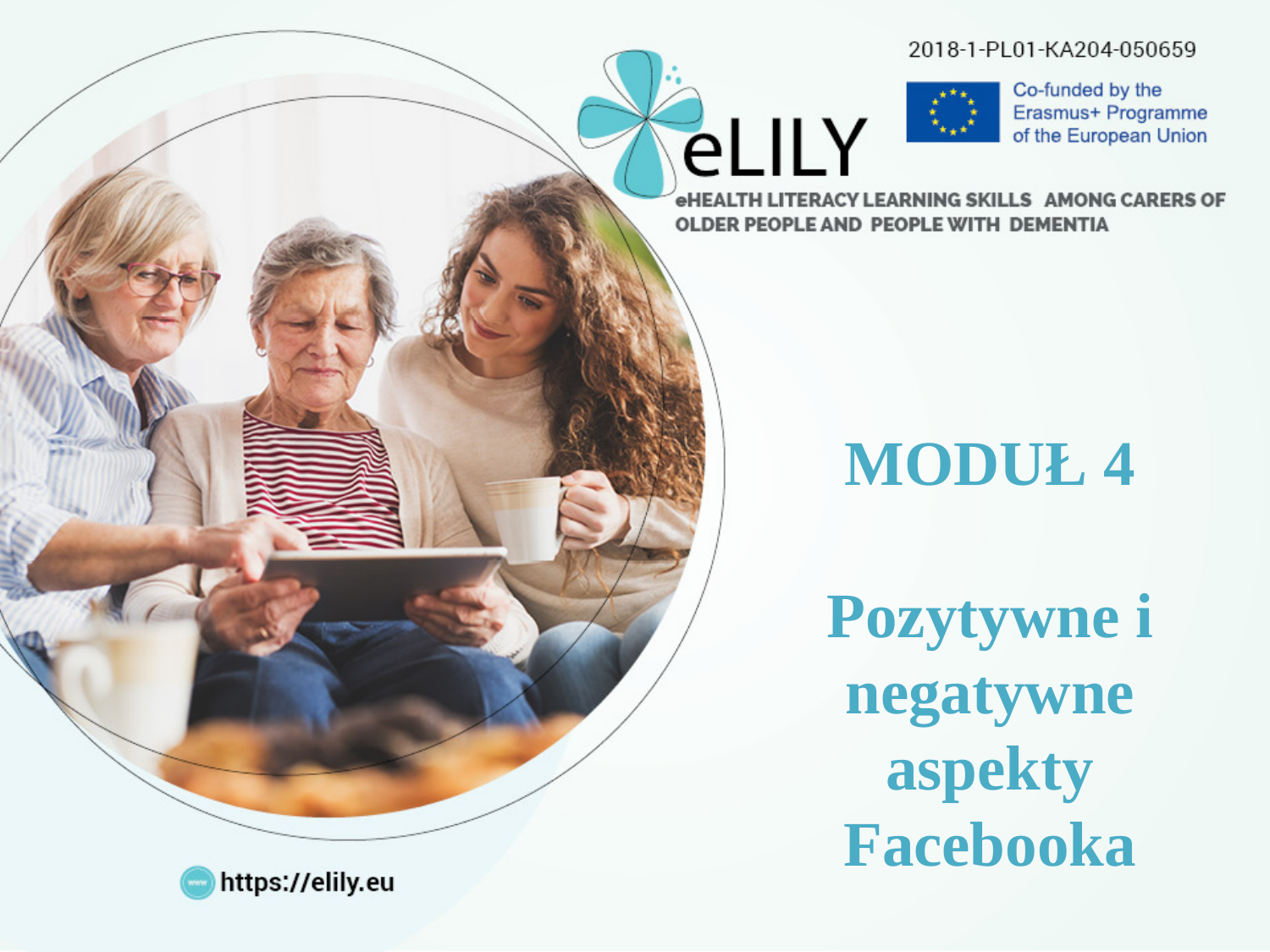

Moduł 4

Pozytywne i negatywne aspekty Facebooka